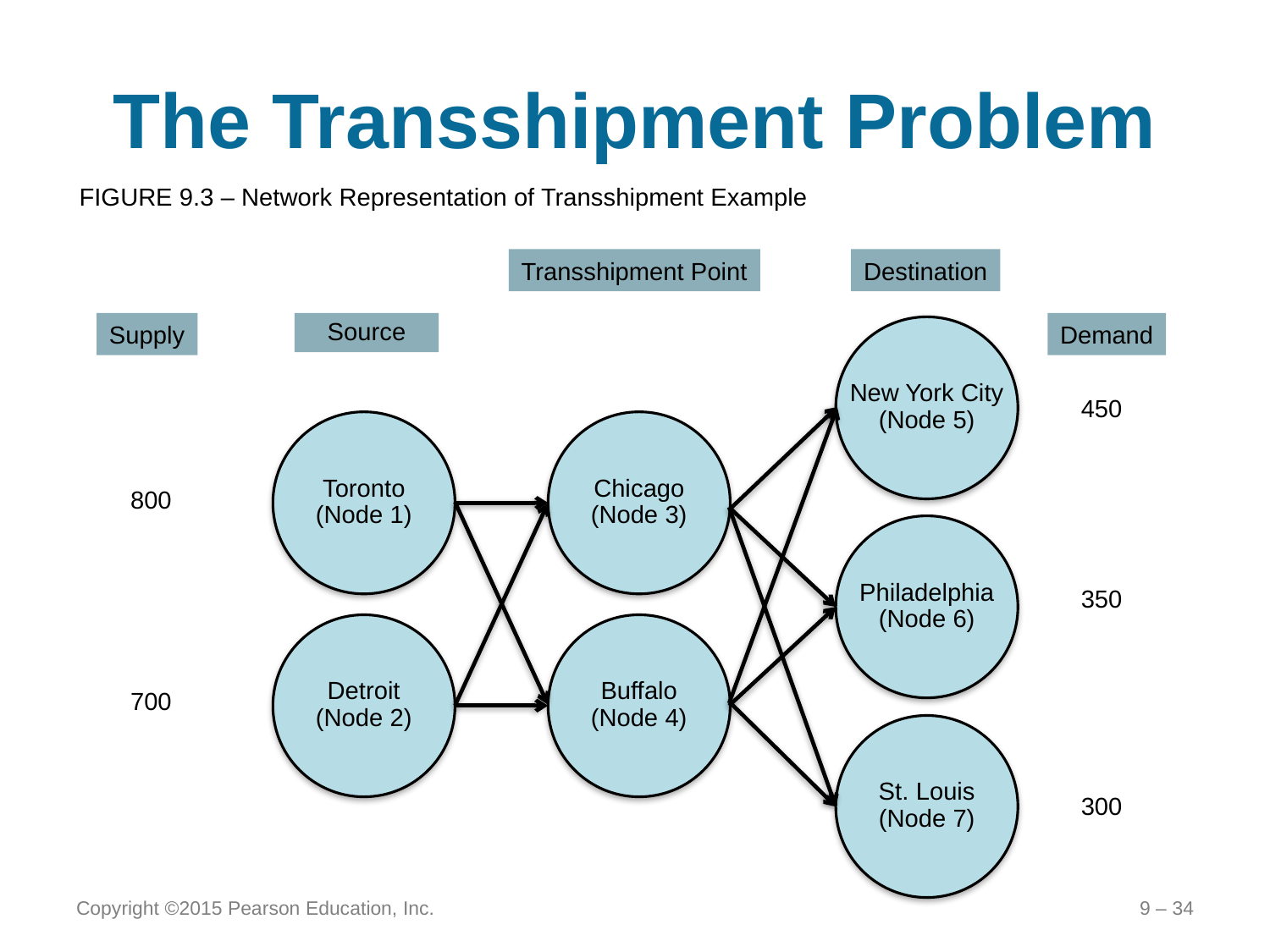

# The Transshipment Problem
FIGURE 9.3 – Network Representation of Transshipment Example
Transshipment Point

Chicago
(Node 3)

Buffalo
(Node 4)
Destination

New York City
(Node 5)

Philadelphia
(Node 6)

St. Louis
(Node 7)
Supply
800
700
Source

Toronto
(Node 1)

Detroit
(Node 2)
Demand
450
350
300
Copyright ©2015 Pearson Education, Inc.
9 – 34